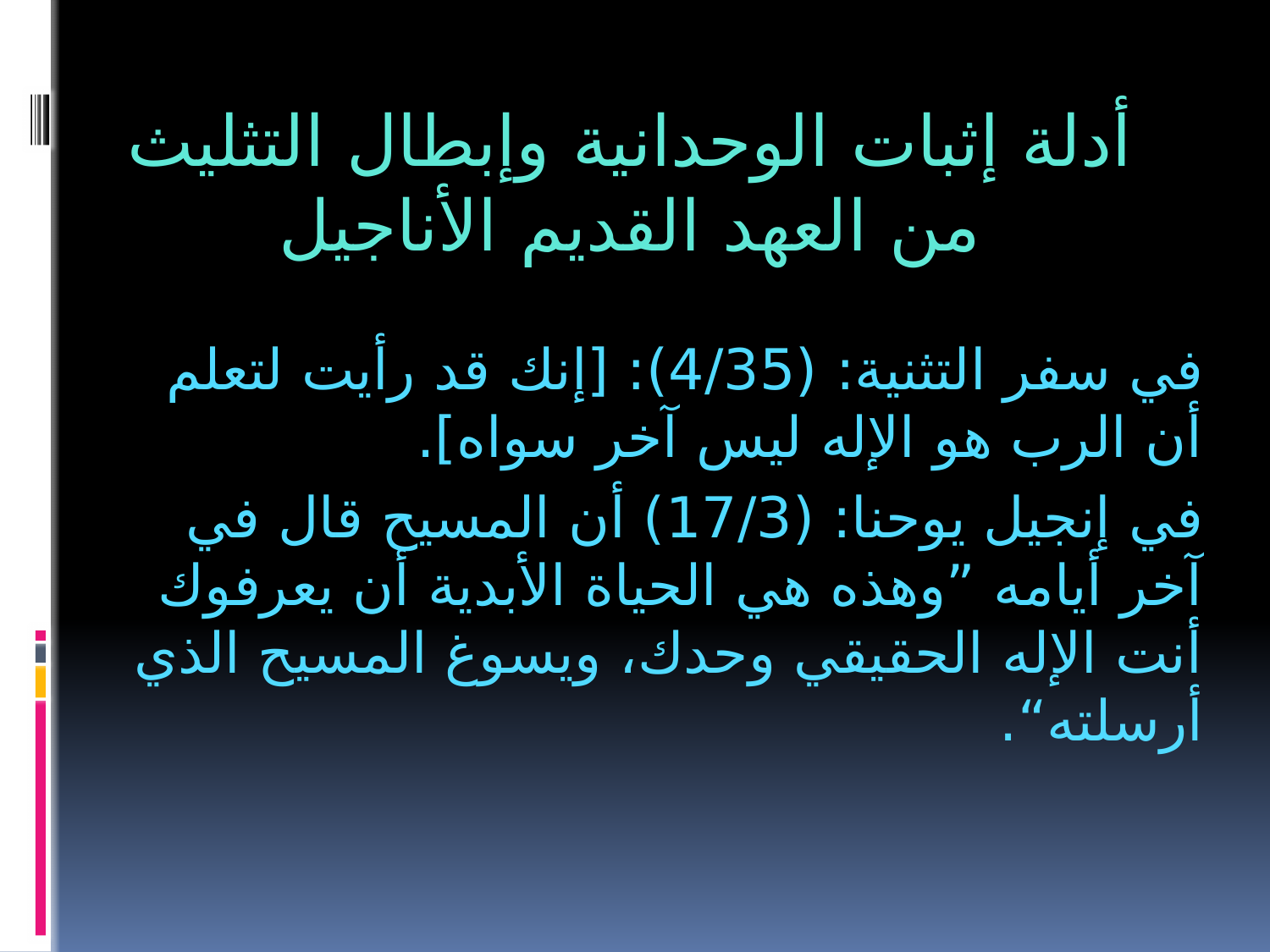

أدلة إثبات الوحدانية وإبطال التثليث من العهد القديم الأناجيل

في سفر التثنية: (4/35): [إنك قد رأيت لتعلم أن الرب هو الإله ليس آخر سواه].
في إنجيل يوحنا: (17/3) أن المسيح قال في آخر أيامه ”وهذه هي الحياة الأبدية أن يعرفوك أنت الإله الحقيقي وحدك، ويسوغ المسيح الذي أرسلته“.